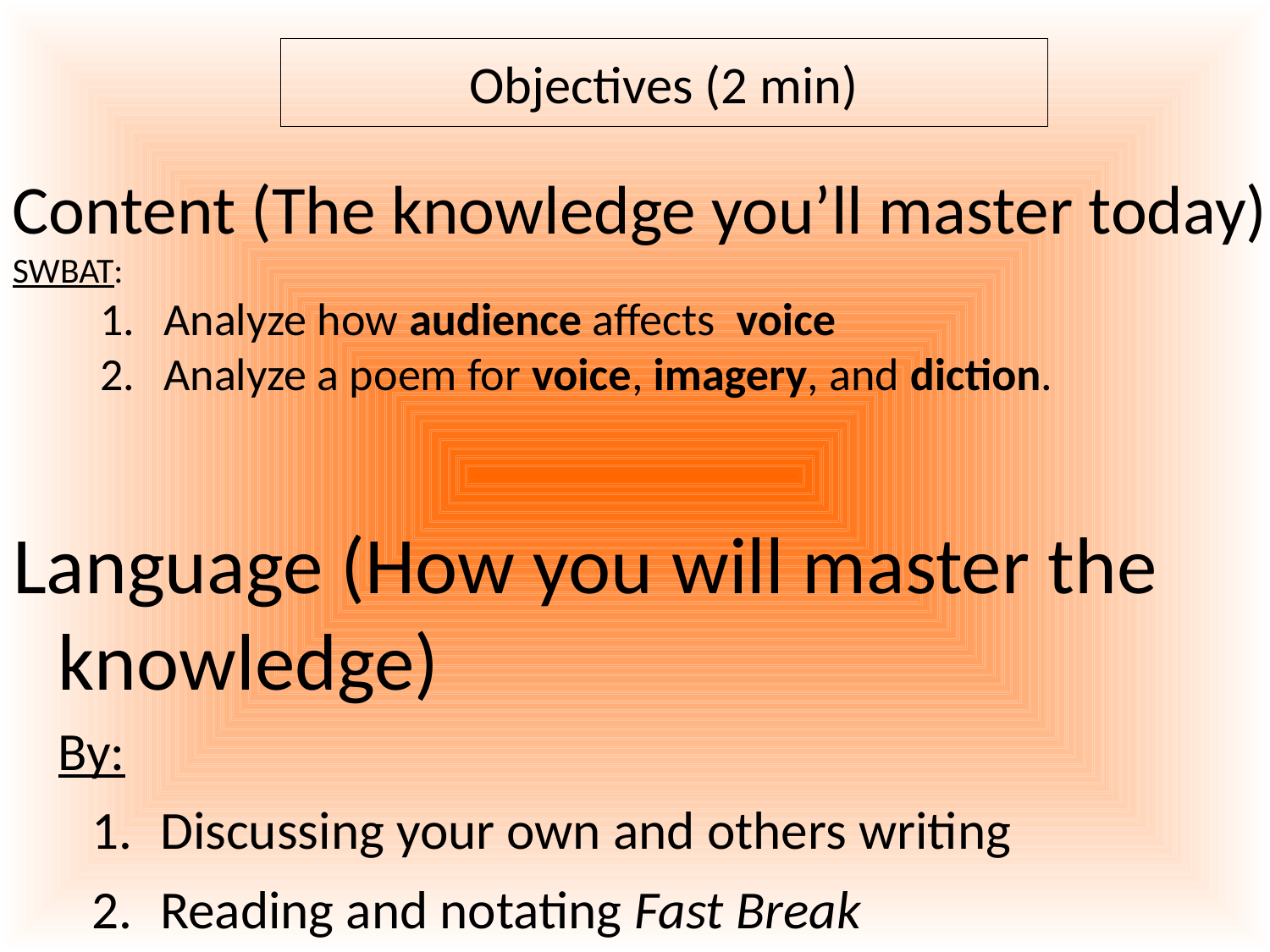

Content (The knowledge you’ll master today)
SWBAT:
Create rough draft classroom norms for 10 different situations
Create class-wide final-draft classroom norms for 10 different situations
Define the word “norm” and explain why it is important to have norms

# Objectives (2 min)
Content (The knowledge you’ll master today)
SWBAT:
Analyze how audience affects  voice
Analyze a poem for voice, imagery, and diction.

Language (How you will master the knowledge)
	By:
Discussing your own and others writing
Reading and notating Fast Break